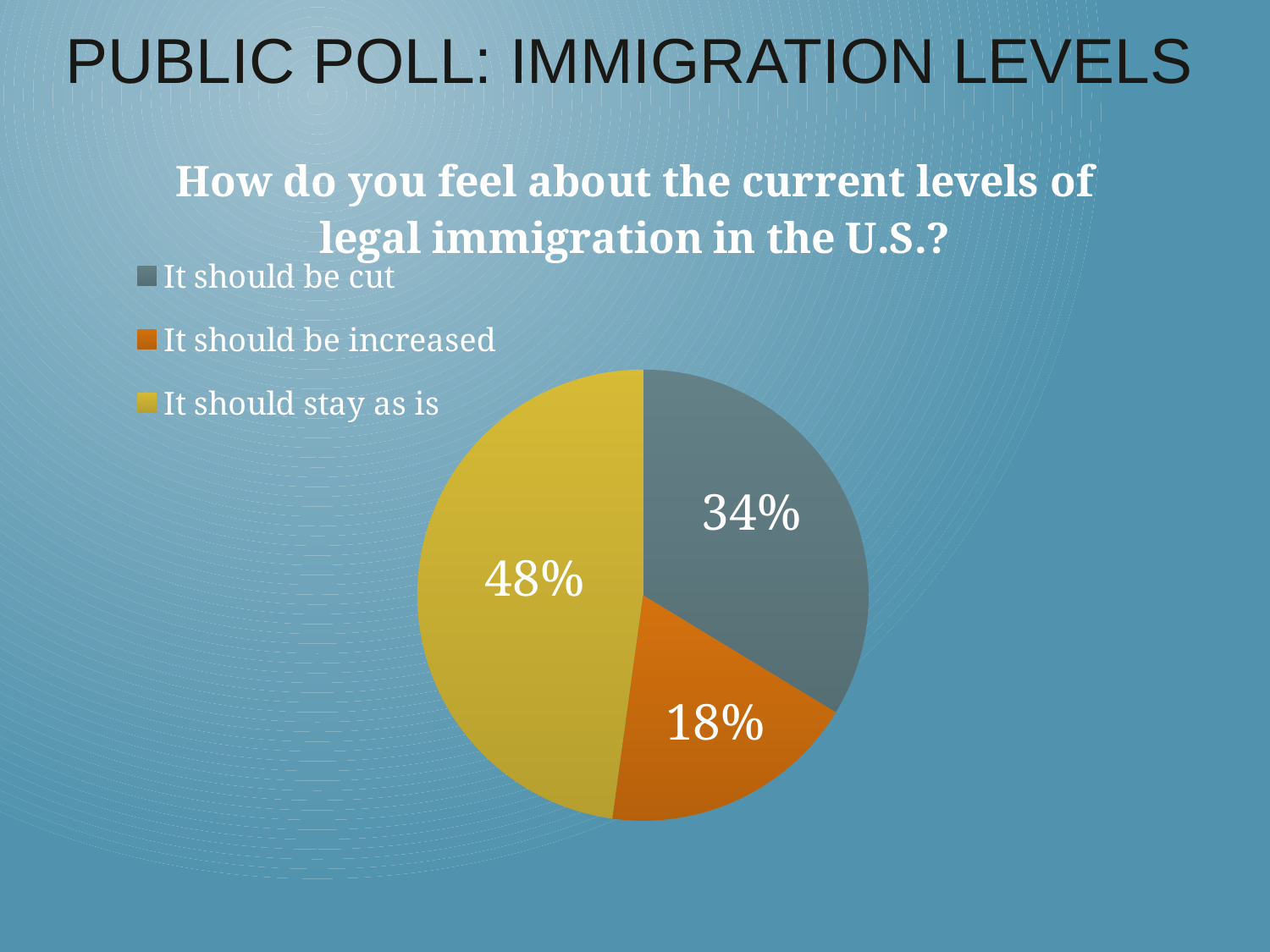

# Public POLL: Immigration Levels

### Chart: How do you feel about the current levels of legal immigration in the U.S.?

| Category | How do you feel about the current levels of legal immigration in the U.S.? |
|---|---|
| It should be cut | 0.31000000000000005 |
| It should be increased | 0.17 |
| It should stay as is | 0.44000000000000006 |
| 4th Qtr | None |